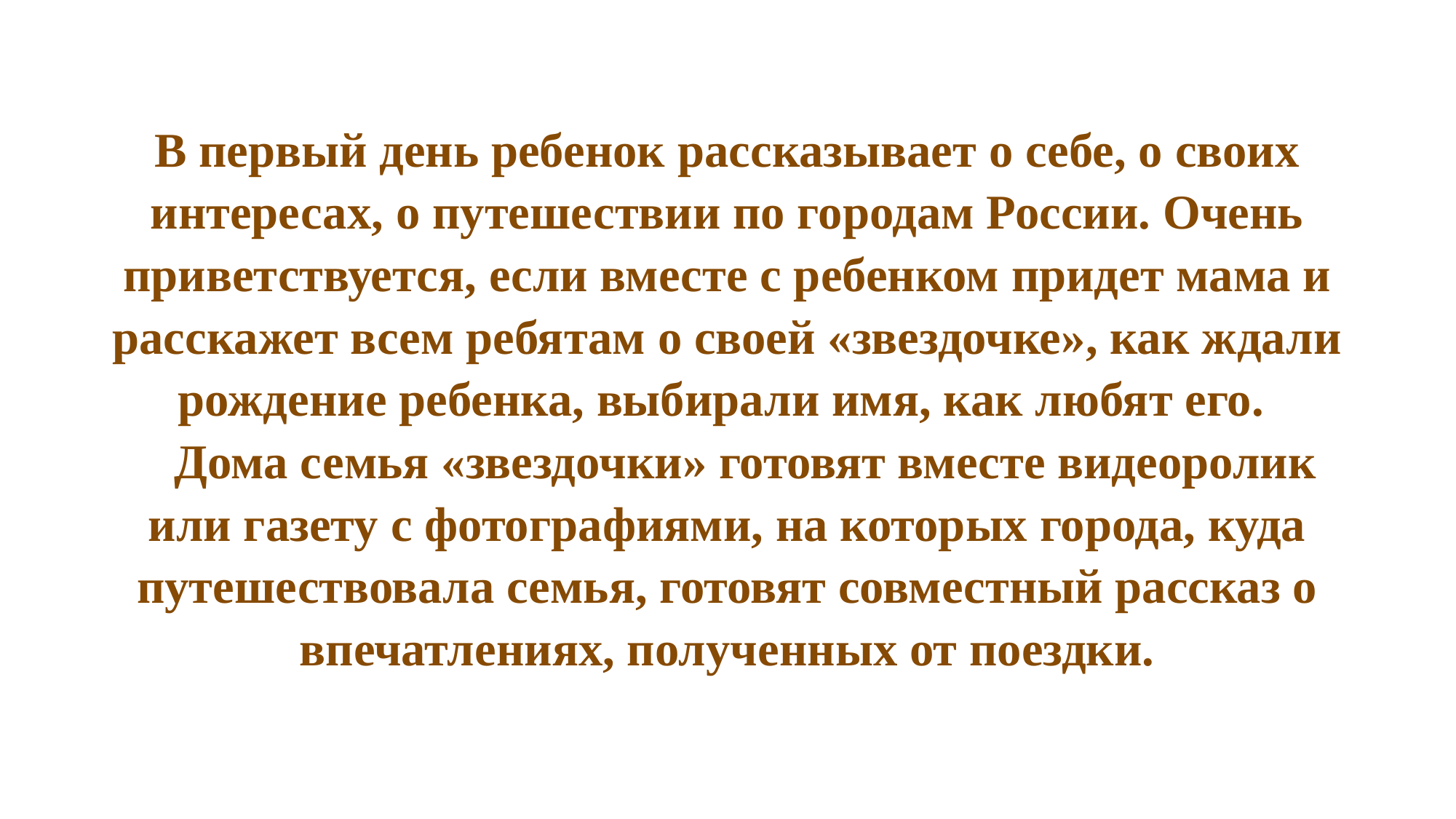

# В первый день ребенок рассказывает о себе, о своих интересах, о путешествии по городам России. Очень приветствуется, если вместе с ребенком придет мама и расскажет всем ребятам о своей «звездочке», как ждали рождение ребенка, выбирали имя, как любят его. Дома семья «звездочки» готовят вместе видеоролик или газету с фотографиями, на которых города, куда путешествовала семья, готовят совместный рассказ о впечатлениях, полученных от поездки.